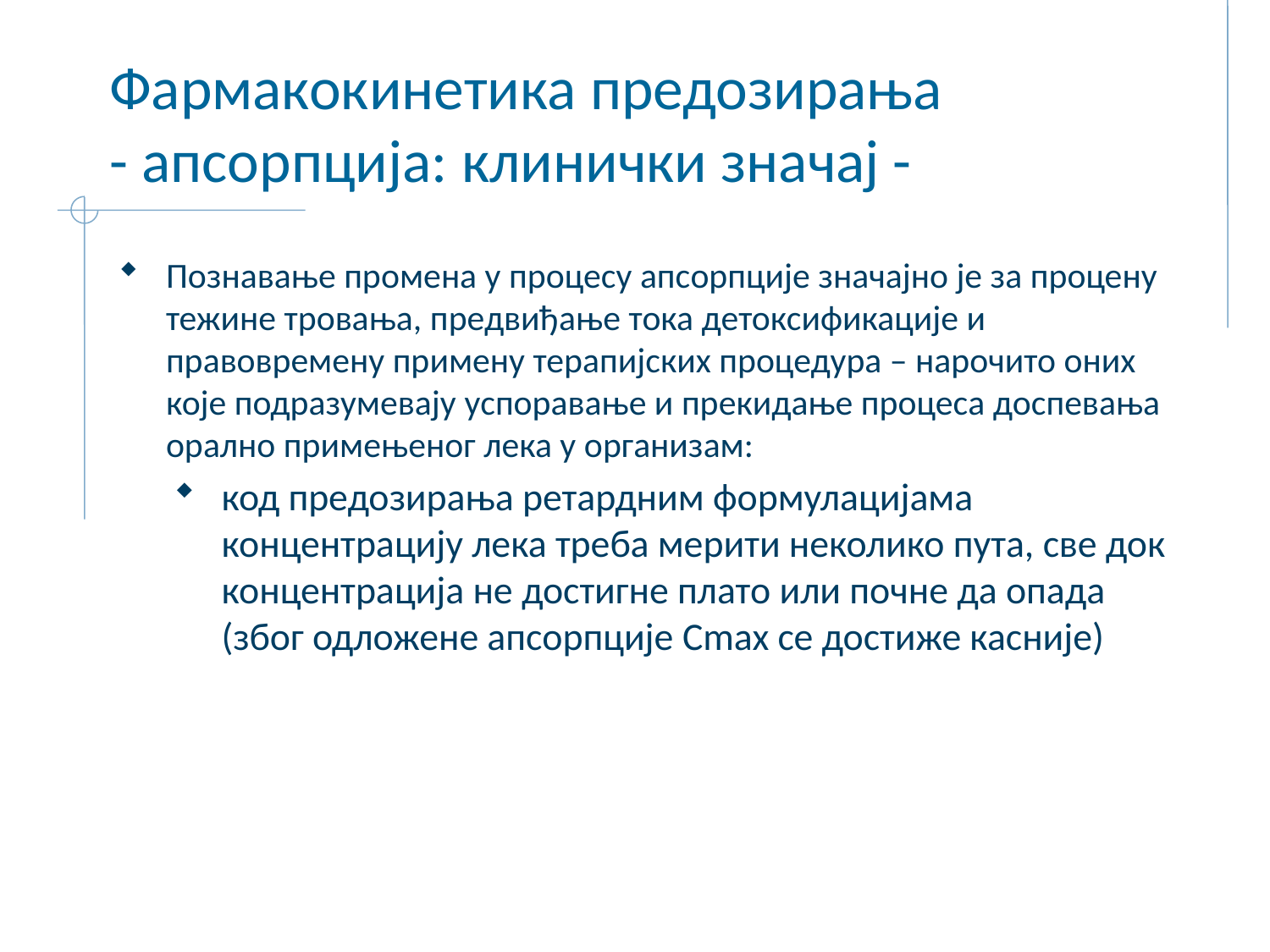

# Фармакокинетика предозирања - апсорпција: клинички значај -
Познавање промена у процесу апсорпције значајно је за процену тежине тровања, предвиђање тока детоксификације и правовремену примену терапијских процедура – нарочито оних које подразумевају успоравање и прекидање процеса доспевања орално примењеног лека у организам:
код предозирања ретардним формулацијама концентрацију лека треба мерити неколико пута, све док концентрација не достигне плато или почне да опада (због одложене апсорпције Cmax се достиже касније)